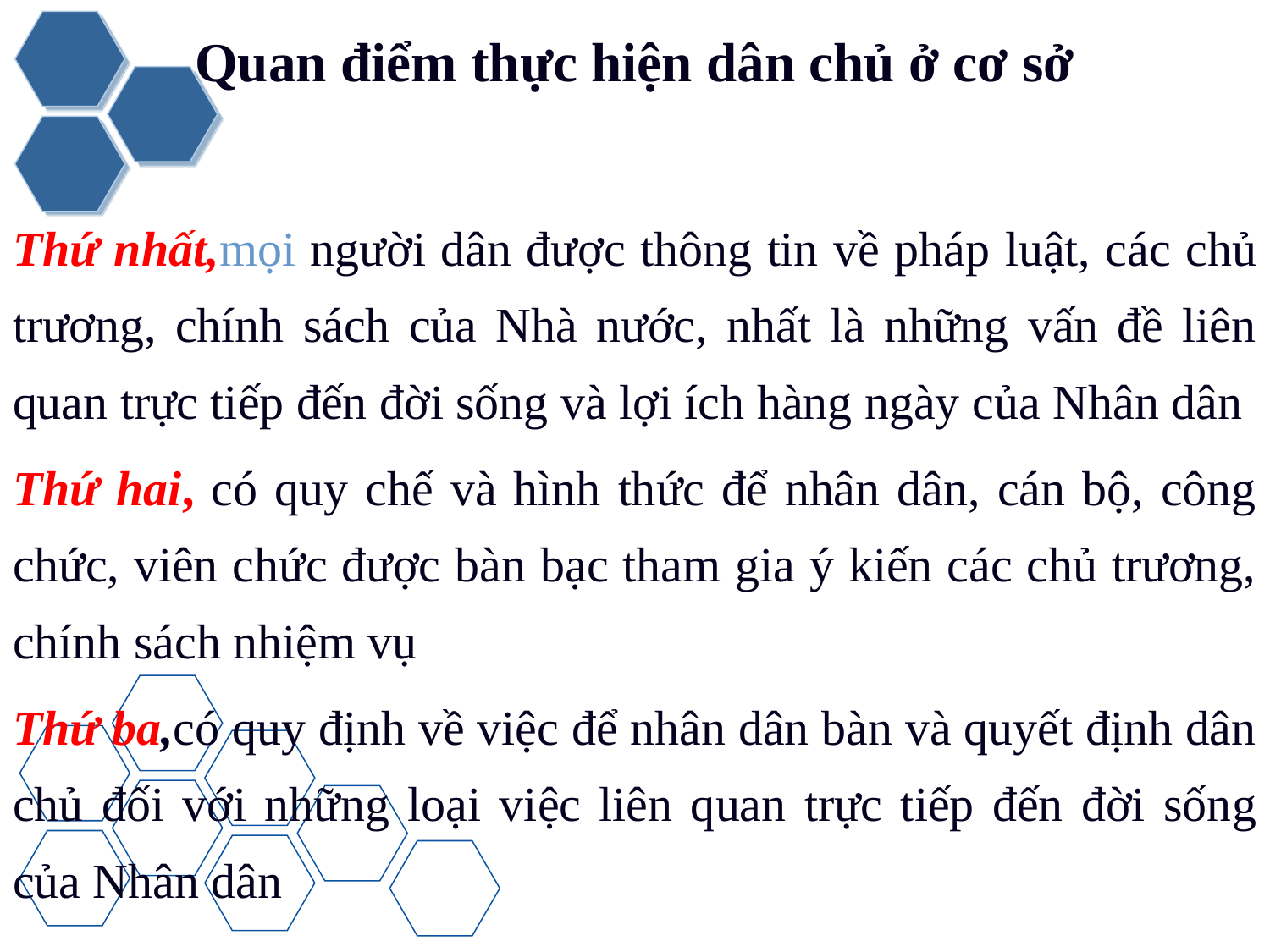

Quan điểm thực hiện dân chủ ở cơ sở

Thứ nhất,mọi người dân được thông tin về pháp luật, các chủ trương, chính sách của Nhà nước, nhất là những vấn đề liên quan trực tiếp đến đời sống và lợi ích hàng ngày của Nhân dân
Thứ hai, có quy chế và hình thức để nhân dân, cán bộ, công chức, viên chức được bàn bạc tham gia ý kiến các chủ trương, chính sách nhiệm vụ
Thứ ba,có quy định về việc để nhân dân bàn và quyết định dân chủ đối với những loại việc liên quan trực tiếp đến đời sống của Nhân dân

#